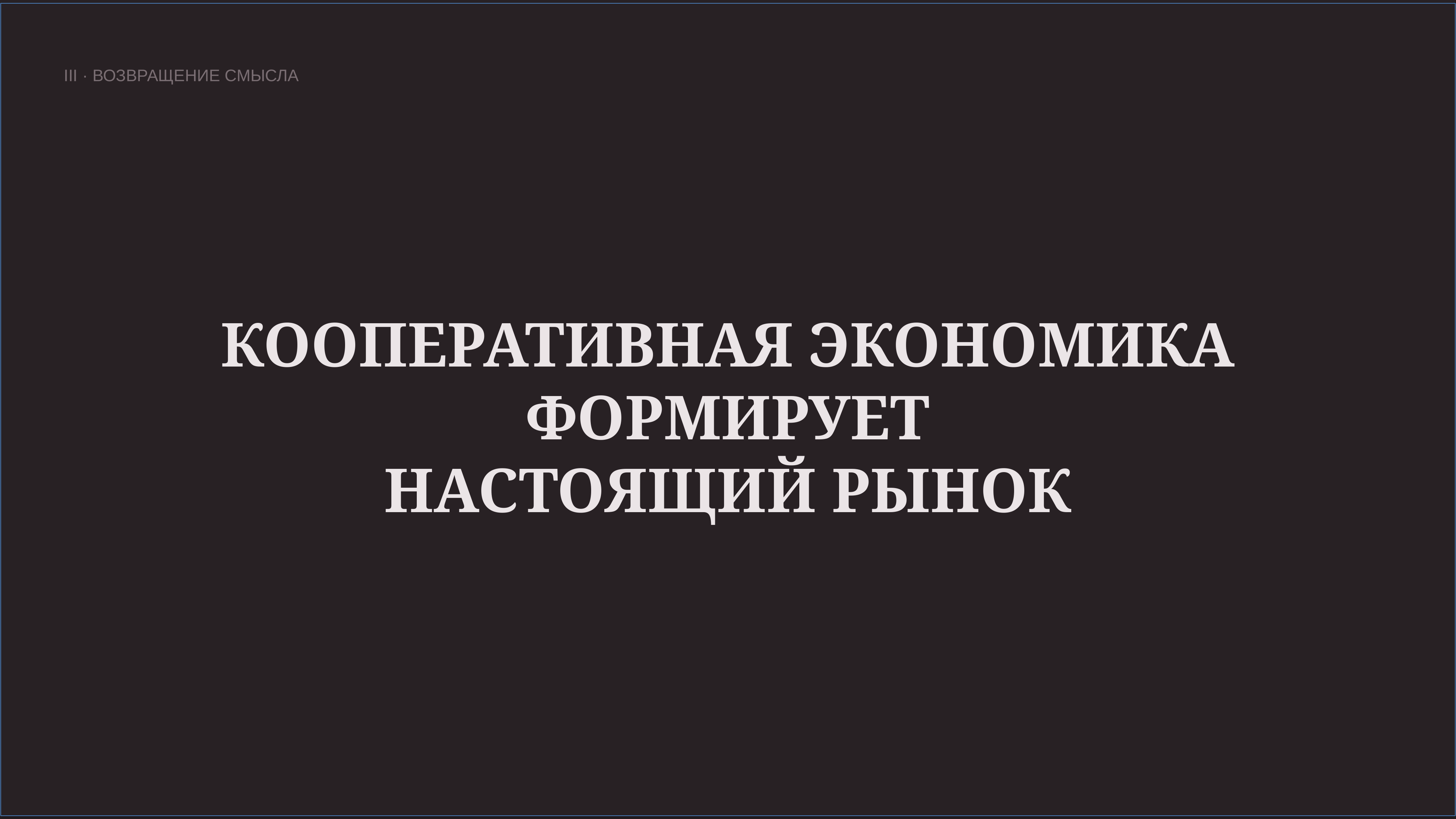

III · ВОЗВРАЩЕНИЕ СМЫСЛА
КООПЕРАТИВНАЯ ЭКОНОМИКА
ФОРМИРУЕТ
НАСТОЯЩИЙ РЫНОК